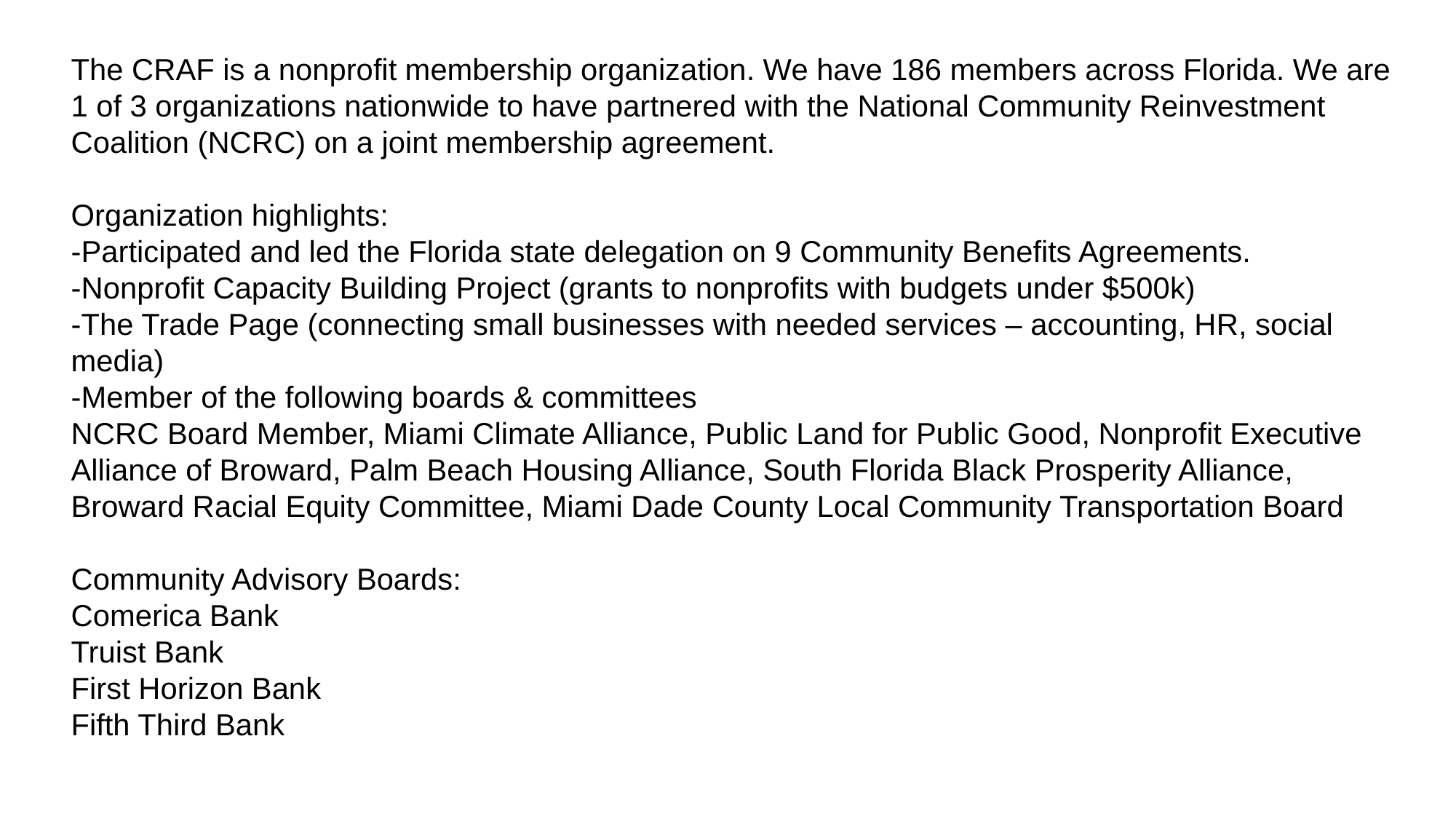

The CRAF is a nonprofit membership organization. We have 186 members across Florida. We are 1 of 3 organizations nationwide to have partnered with the National Community Reinvestment Coalition (NCRC) on a joint membership agreement.

Organization highlights:
-Participated and led the Florida state delegation on 9 Community Benefits Agreements.
-Nonprofit Capacity Building Project (grants to nonprofits with budgets under $500k)
-The Trade Page (connecting small businesses with needed services – accounting, HR, social media)
-Member of the following boards & committees
NCRC Board Member, Miami Climate Alliance, Public Land for Public Good, Nonprofit Executive Alliance of Broward, Palm Beach Housing Alliance, South Florida Black Prosperity Alliance, Broward Racial Equity Committee, Miami Dade County Local Community Transportation Board

Community Advisory Boards:
Comerica Bank
Truist Bank
First Horizon Bank
Fifth Third Bank